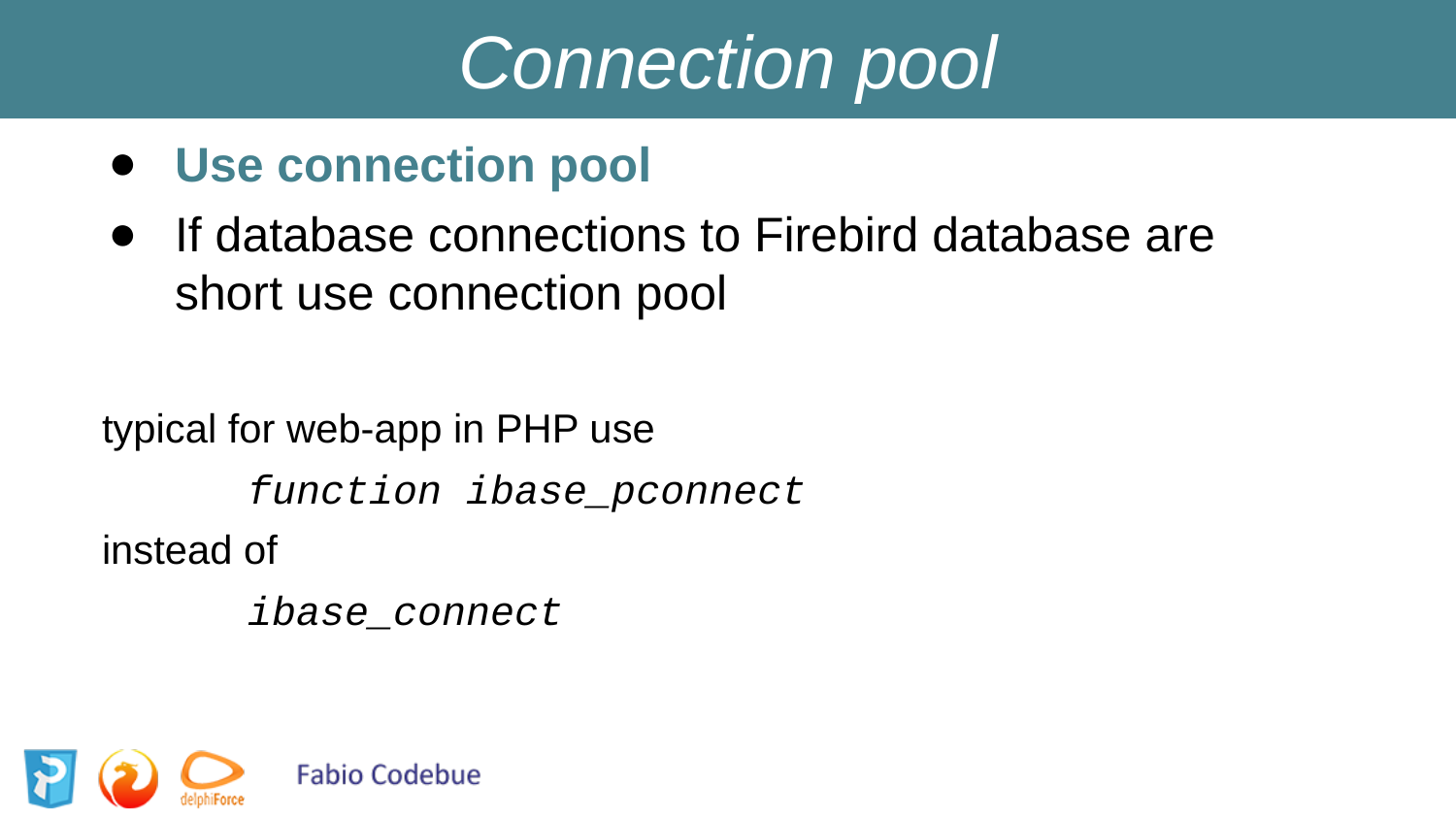

Connection pool
Use connection pool
If database connections to Firebird database are short use connection pool

typical for web-app in PHP use
	function ibase_pconnect
instead of
	ibase_connect